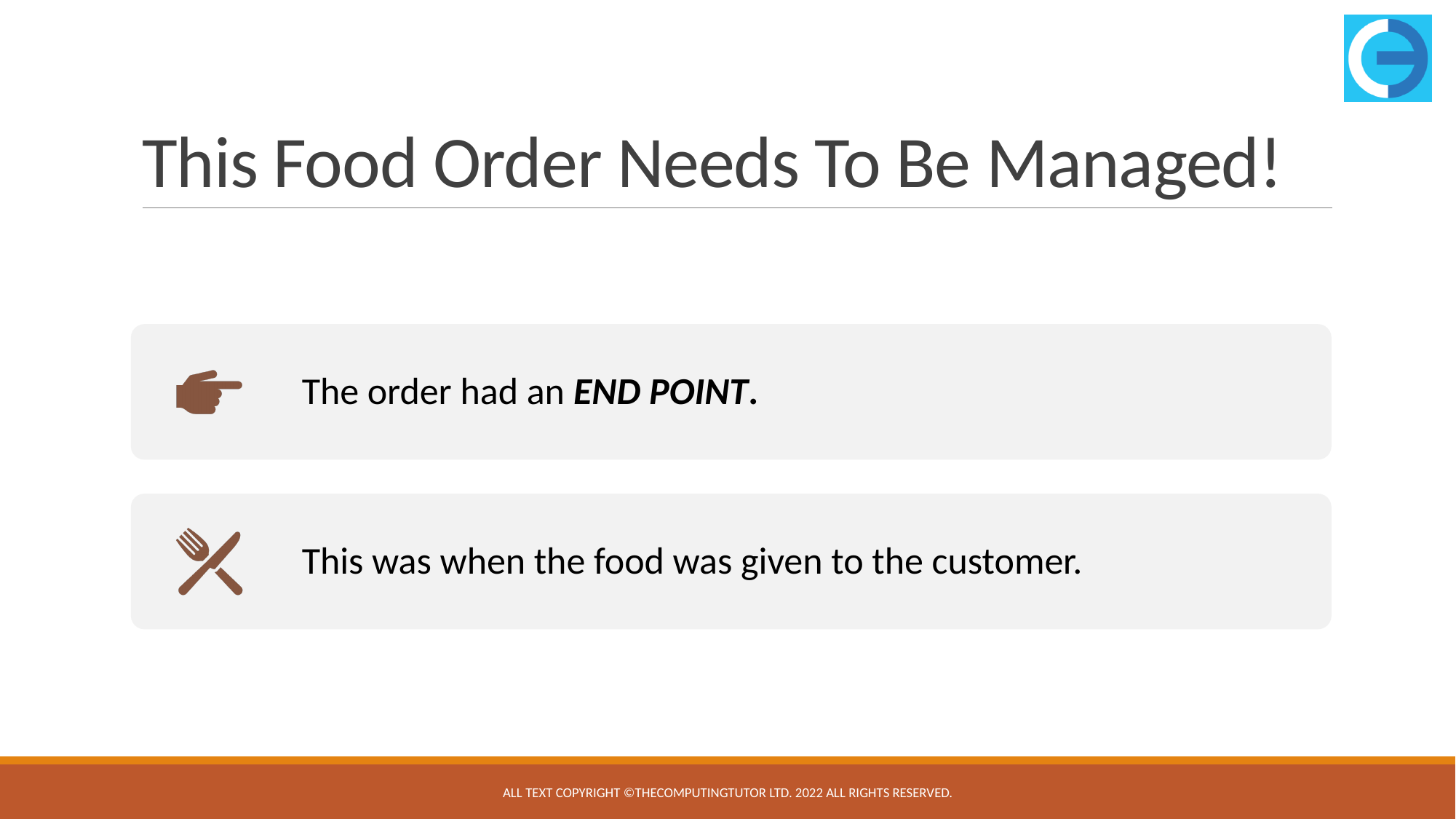

# This Food Order Needs To Be Managed!
The order had an END POINT.
This was when the food was given to the customer.
All text copyright ©TheComputingTutor Ltd. 2022 All rights Reserved.